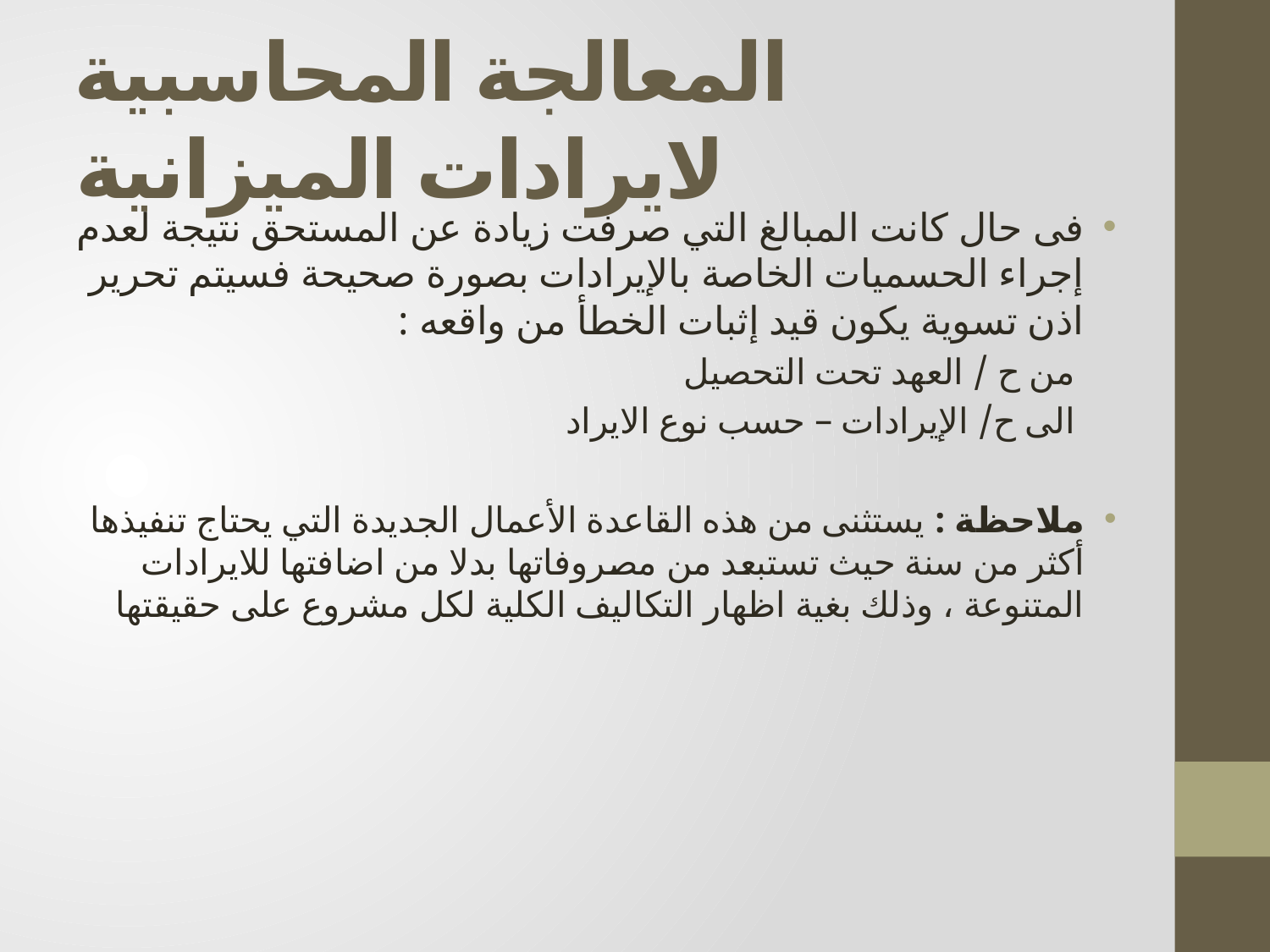

# المعالجة المحاسبية لايرادات الميزانية
فى حال كانت المبالغ التي صرفت زيادة عن المستحق نتيجة لعدم إجراء الحسميات الخاصة بالإيرادات بصورة صحيحة فسيتم تحرير اذن تسوية يكون قيد إثبات الخطأ من واقعه :
من ح / العهد تحت التحصيل
الى ح/ الإيرادات – حسب نوع الايراد

ملاحظة : يستثنى من هذه القاعدة الأعمال الجديدة التي يحتاج تنفيذها أكثر من سنة حيث تستبعد من مصروفاتها بدلا من اضافتها للايرادات المتنوعة ، وذلك بغية اظهار التكاليف الكلية لكل مشروع على حقيقتها